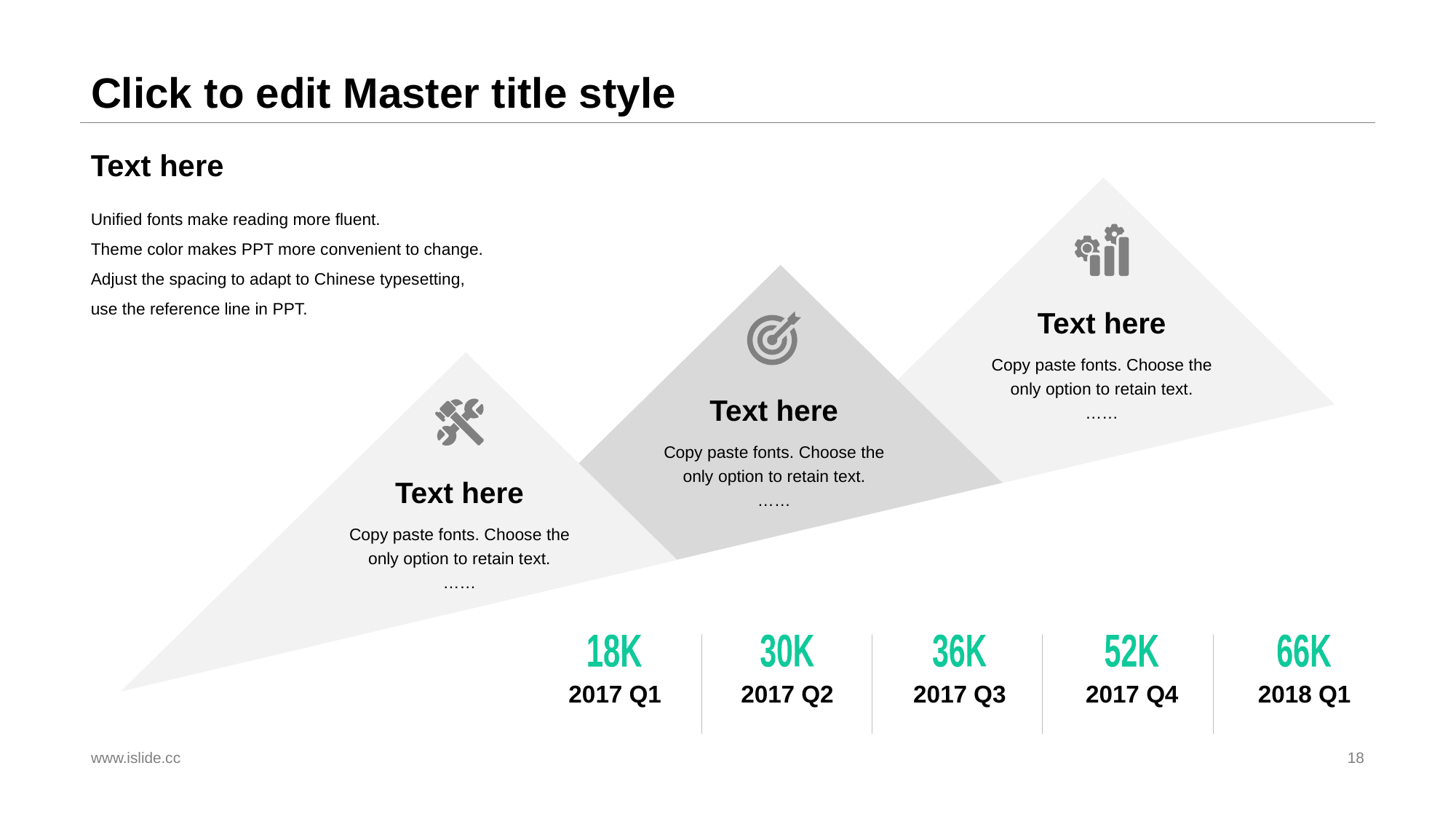

# Click to edit Master title style
Text here
Unified fonts make reading more fluent.
Theme color makes PPT more convenient to change.
Adjust the spacing to adapt to Chinese typesetting, use the reference line in PPT.

Text here
Copy paste fonts. Choose the only option to retain text.
……

Text here
Copy paste fonts. Choose the only option to retain text.
……

Text here
Copy paste fonts. Choose the only option to retain text.
……
18K
30K
36K
52K
66K
2017 Q1
2017 Q2
2017 Q3
2017 Q4
2018 Q1
www.islide.cc
18